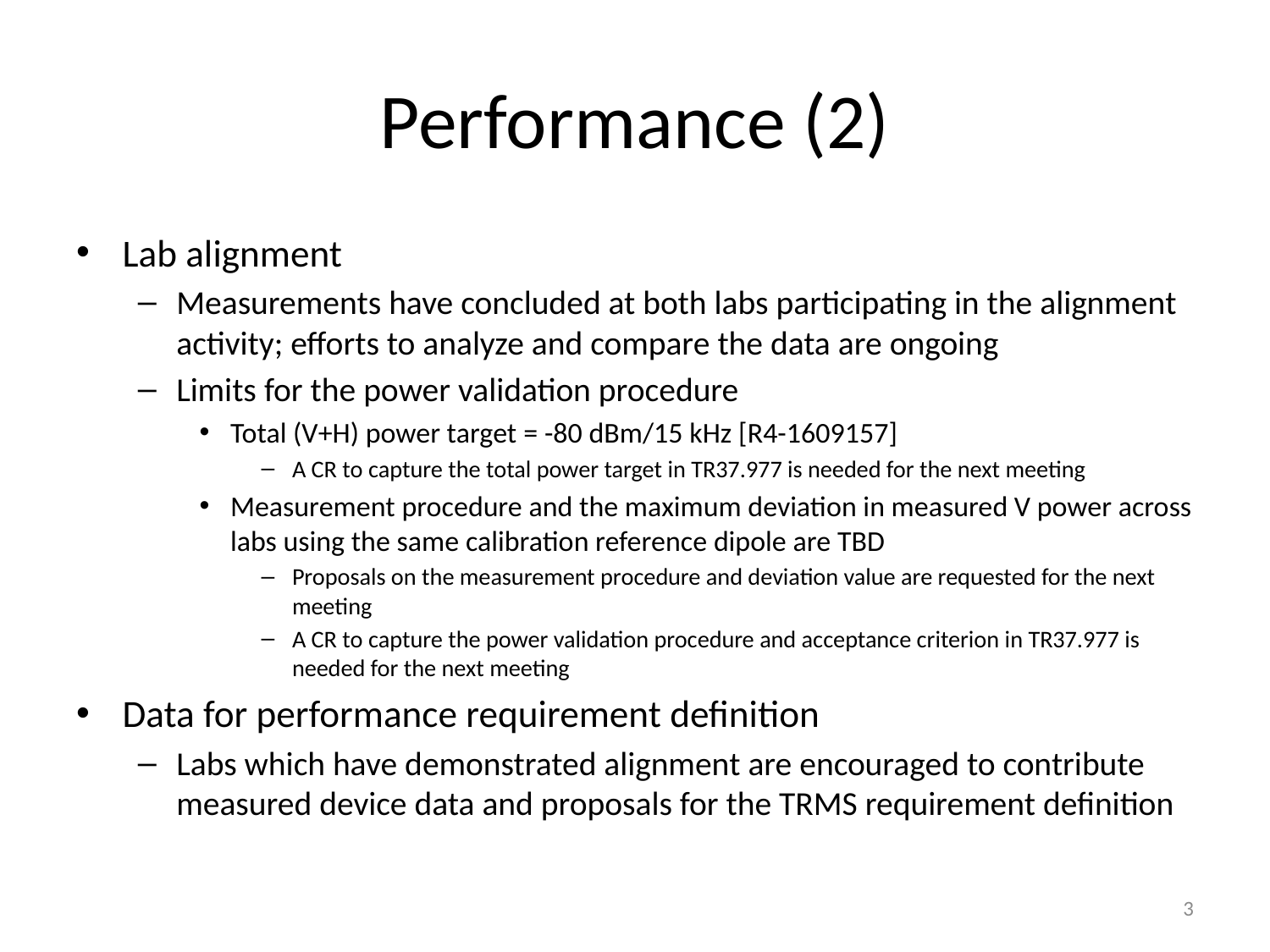

# Performance (2)
Lab alignment
Measurements have concluded at both labs participating in the alignment activity; efforts to analyze and compare the data are ongoing
Limits for the power validation procedure
Total (V+H) power target = -80 dBm/15 kHz [R4-1609157]
A CR to capture the total power target in TR37.977 is needed for the next meeting
Measurement procedure and the maximum deviation in measured V power across labs using the same calibration reference dipole are TBD
Proposals on the measurement procedure and deviation value are requested for the next meeting
A CR to capture the power validation procedure and acceptance criterion in TR37.977 is needed for the next meeting
Data for performance requirement definition
Labs which have demonstrated alignment are encouraged to contribute measured device data and proposals for the TRMS requirement definition
3